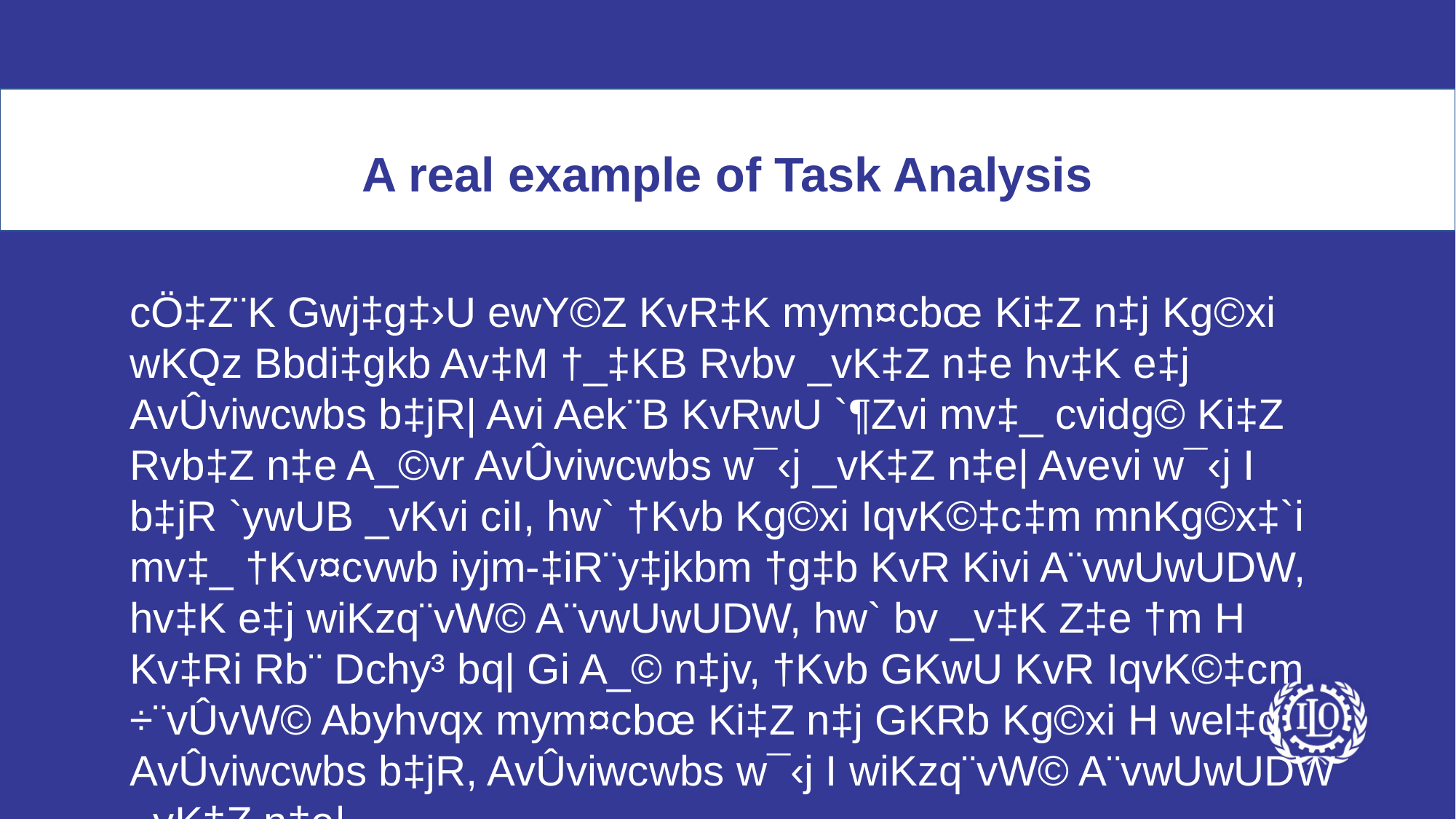

A real example of Task Analysis
cÖ‡Z¨K Gwj‡g‡›U ewY©Z KvR‡K mym¤cbœ Ki‡Z n‡j Kg©xi wKQz Bbdi‡gkb Av‡M †_‡KB Rvbv _vK‡Z n‡e hv‡K e‡j AvÛviwcwbs b‡jR| Avi Aek¨B KvRwU `¶Zvi mv‡_ cvidg© Ki‡Z Rvb‡Z n‡e A_©vr AvÛviwcwbs w¯‹j _vK‡Z n‡e| Avevi w¯‹j I b‡jR `ywUB _vKvi ciI, hw` †Kvb Kg©xi IqvK©‡c­‡m mnKg©x‡`i mv‡_ †Kv¤cvwb iyjm-‡iR¨y‡jkbm †g‡b KvR Kivi A¨vwUwUDW, hv‡K e‡j wiKzq¨vW© A¨vwUwUDW, hw` bv _v‡K Z‡e †m H Kv‡Ri Rb¨ Dchy³ bq| Gi A_© n‡jv, †Kvb GKwU KvR IqvK©‡c­m ÷¨vÛvW© Abyhvqx mym¤cbœ Ki‡Z n‡j GKRb Kg©xi H wel‡q AvÛviwcwbs b‡jR, AvÛviwcwbs w¯‹j I wiKzq¨vW© A¨vwUwUDW _vK‡Z n‡e|